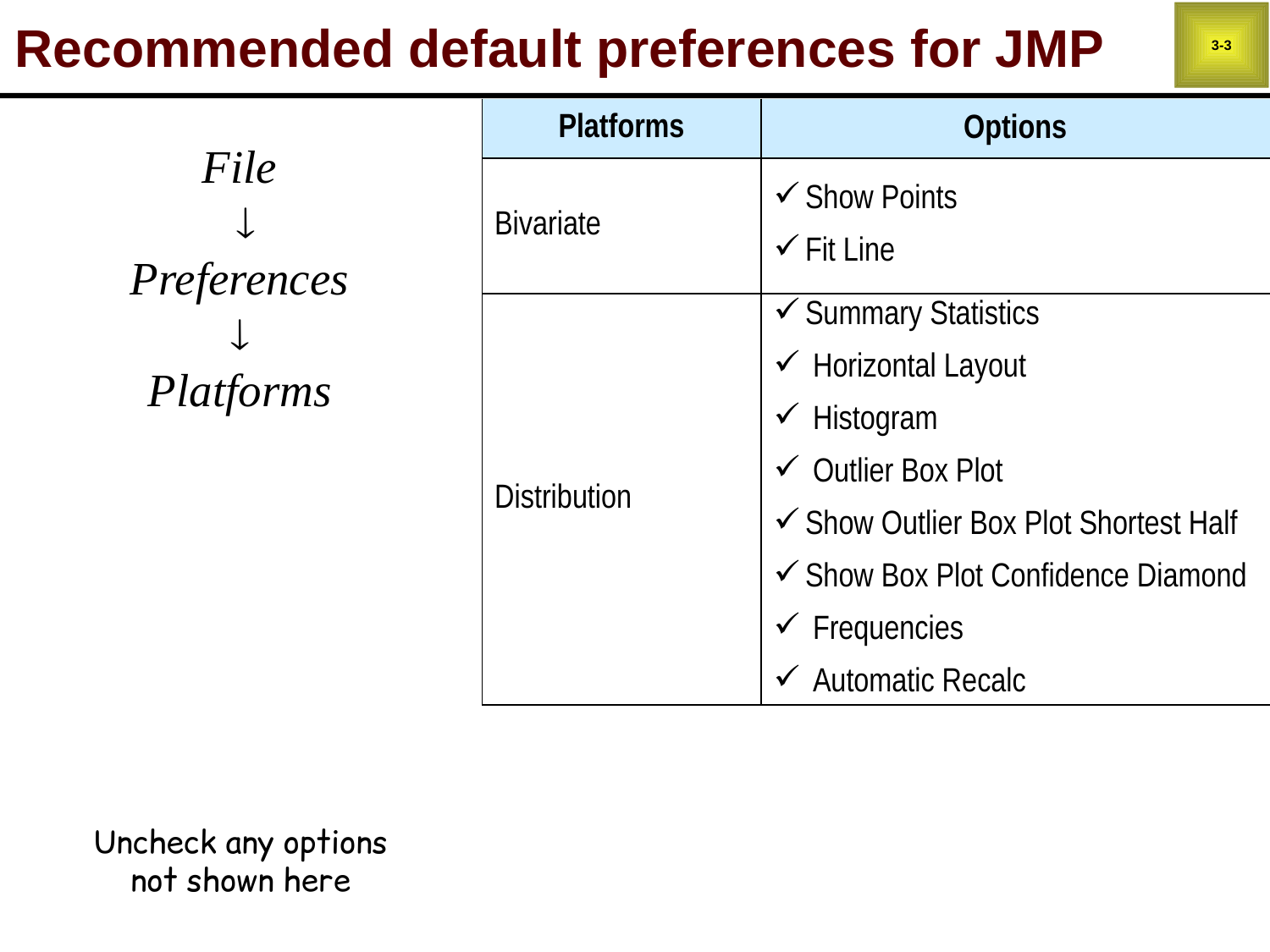

# Recommended default preferences for JMP
| Platforms | Options |
| --- | --- |
| Bivariate | Show Points Fit Line |
| Distribution | Summary Statistics Horizontal Layout Histogram Outlier Box Plot Show Outlier Box Plot Shortest Half Show Box Plot Confidence Diamond Frequencies Automatic Recalc |
File
 ↓
Preferences
↓
Platforms
Uncheck any options
not shown here